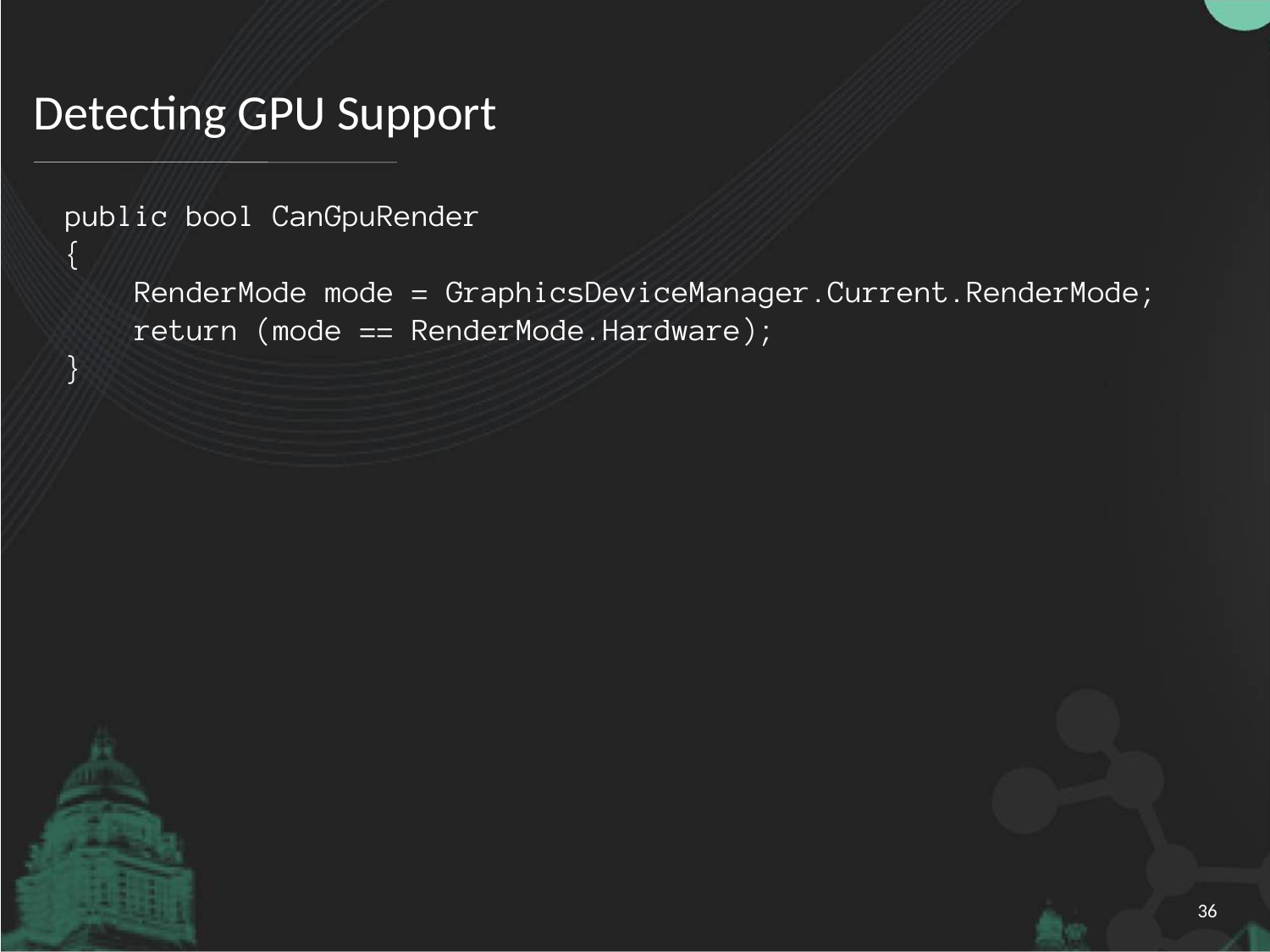

# Detecting GPU Support
public bool CanGpuRender
{
    RenderMode mode = GraphicsDeviceManager.Current.RenderMode;
    return (mode == RenderMode.Hardware);
}
36